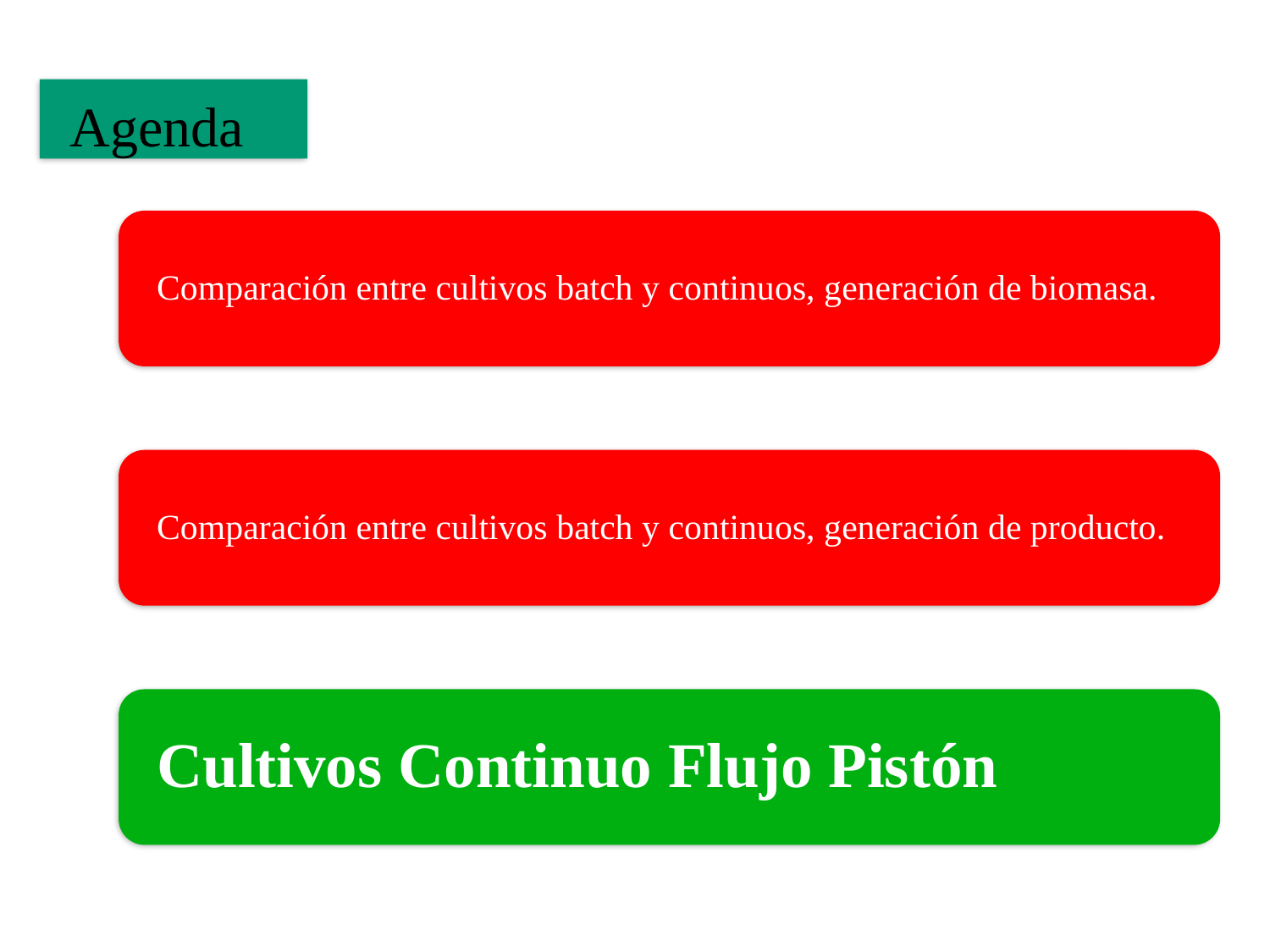

Agenda
Comparación entre cultivos batch y continuos, generación de biomasa.
Comparación entre cultivos batch y continuos, generación de producto.
Cultivos Continuo Flujo Pistón